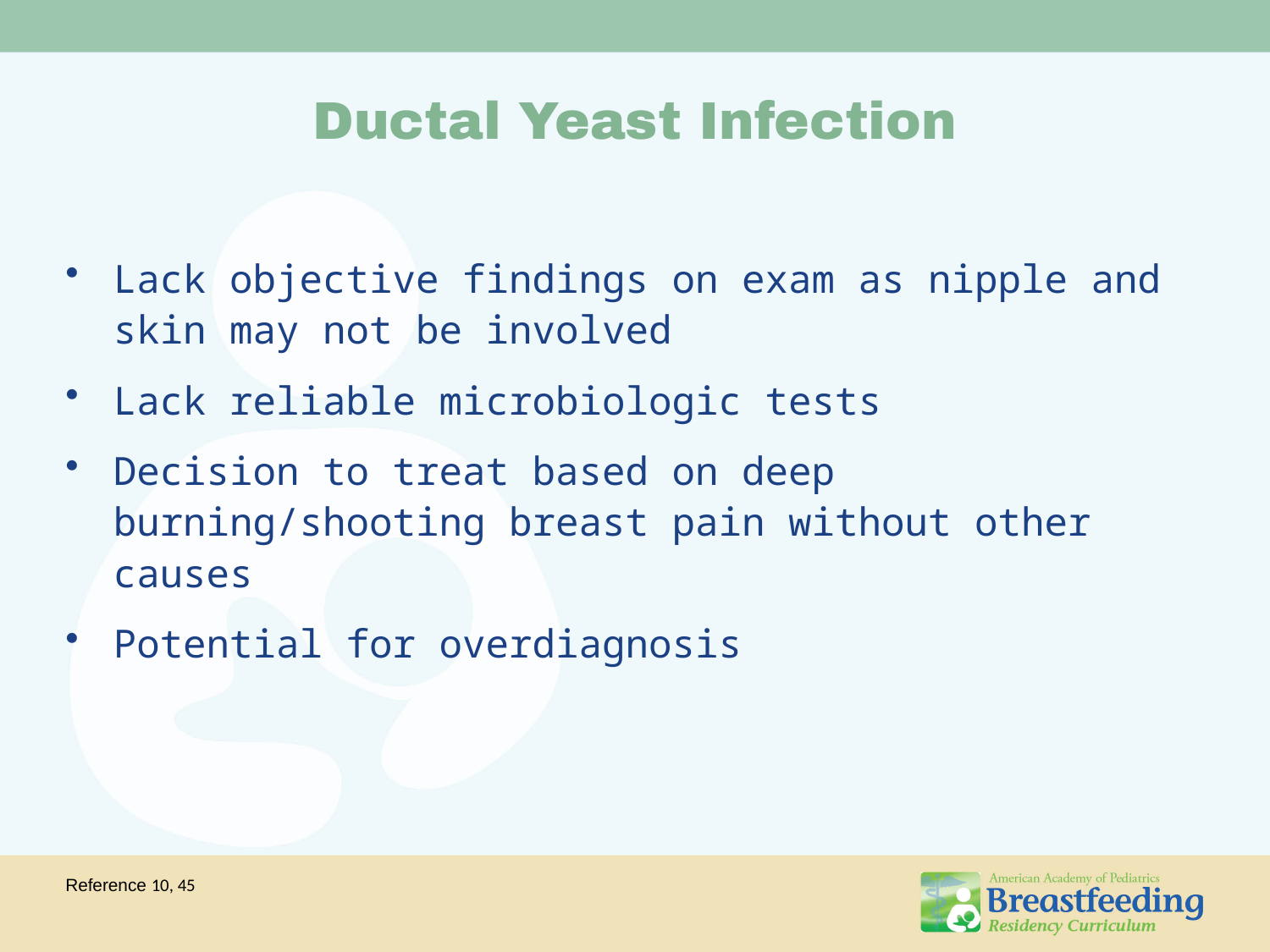

# Ductal Yeast Infection
Lack objective findings on exam as nipple and skin may not be involved
Lack reliable microbiologic tests
Decision to treat based on deep burning/shooting breast pain without other causes
Potential for overdiagnosis
Reference 10, 45